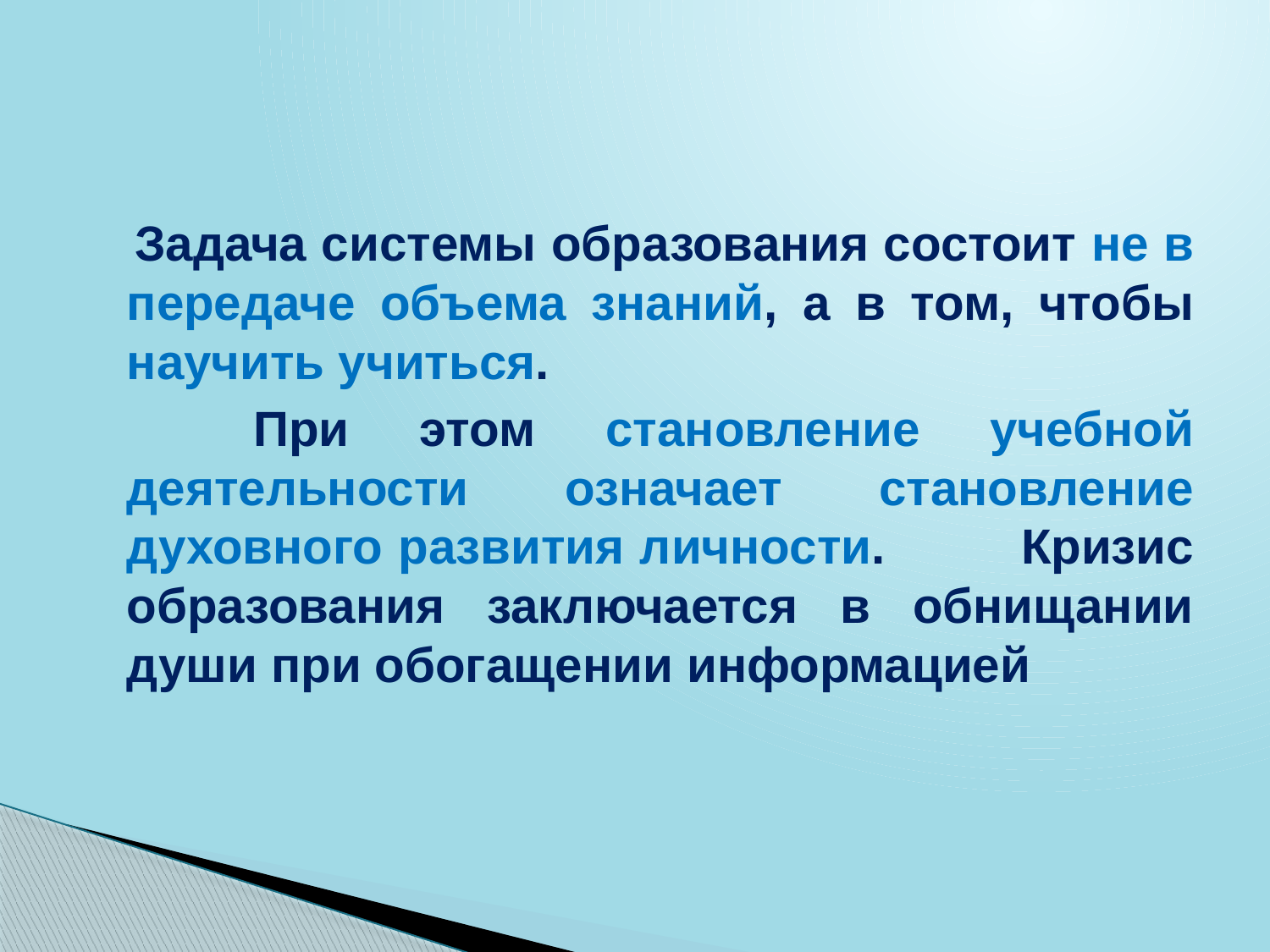

#
   Задача системы образования состоит не в передаче объема знаний, а в том, чтобы научить учиться.
		При этом становление учебной деятельности означает становление духовного развития личности. 	Кризис образования заключается в обнищании души при обогащении информацией